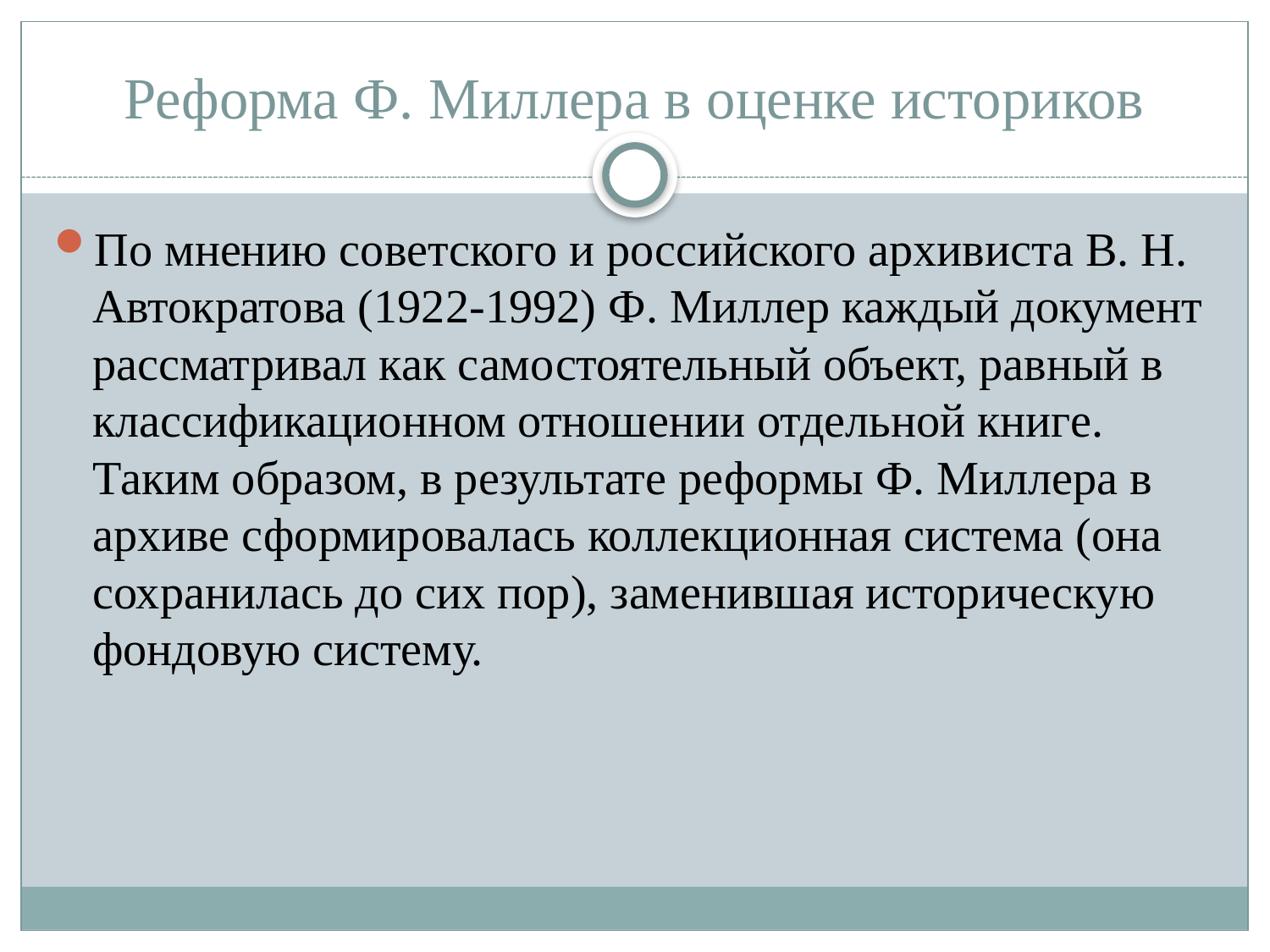

# Реформа Ф. Миллера в оценке историков
По мнению советского и российского архивиста В. Н. Автократова (1922-1992) Ф. Миллер каждый документ рассматривал как самостоятельный объект, равный в классификационном отношении отдельной книге. Таким образом, в результате реформы Ф. Миллера в архиве сформировалась коллекционная система (она сохранилась до сих пор), заменившая историческую фондовую систему.